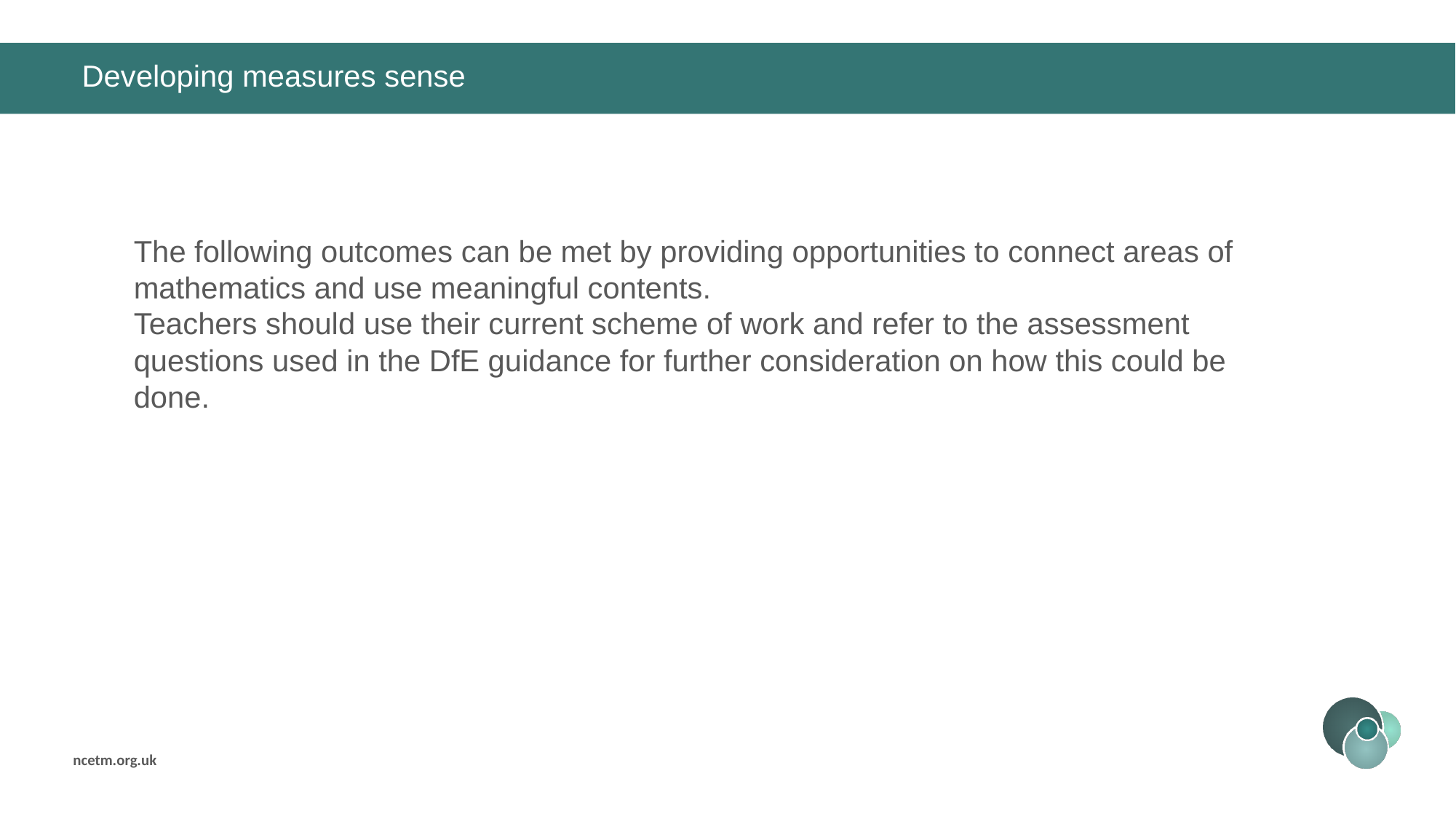

# Developing measures sense
The following outcomes can be met by providing opportunities to connect areas of mathematics and use meaningful contents.
Teachers should use their current scheme of work and refer to the assessment questions used in the DfE guidance for further consideration on how this could be done.